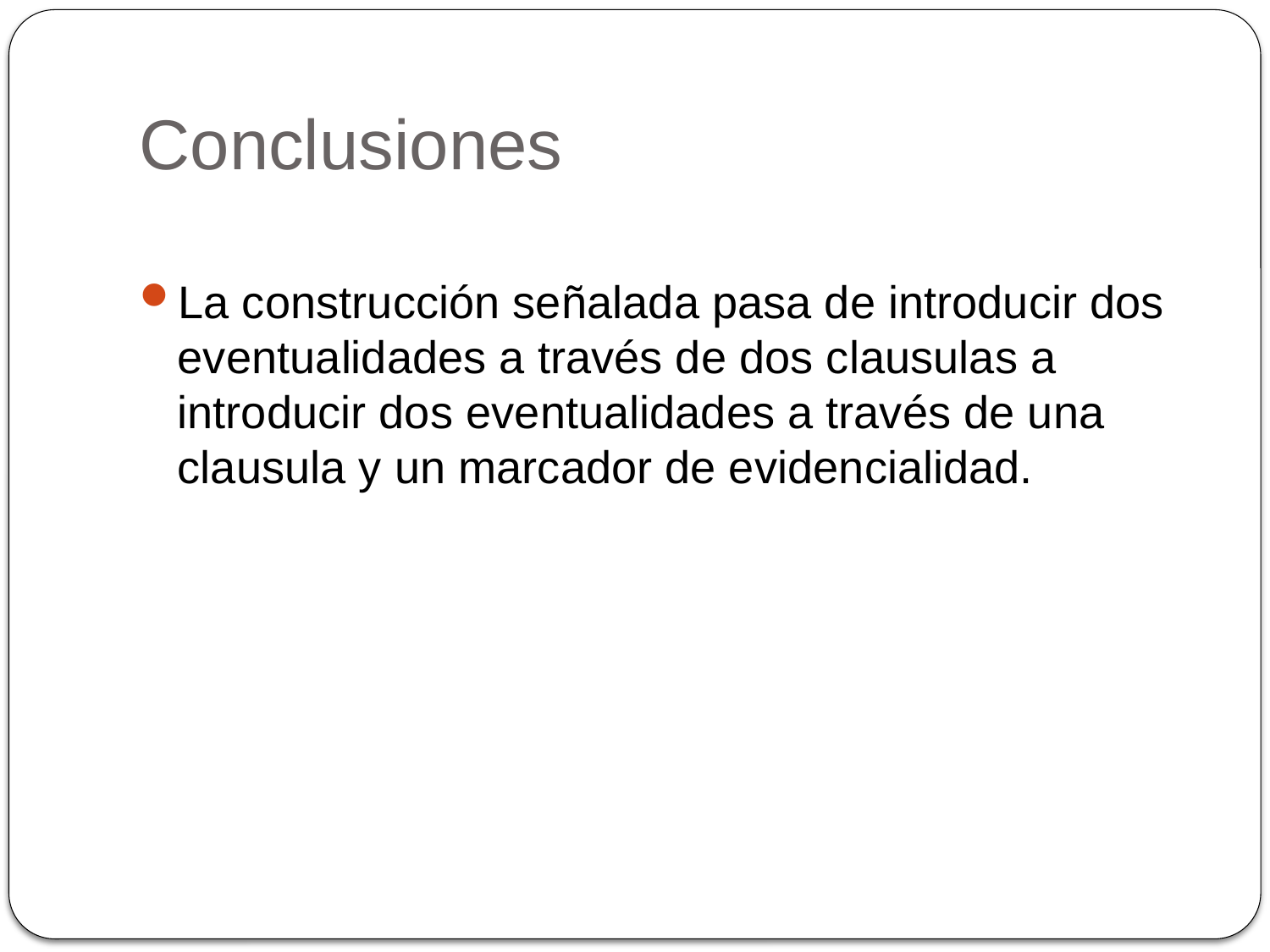

# Conclusiones

La construcción señalada pasa de introducir dos eventualidades a través de dos clausulas a introducir dos eventualidades a través de una clausula y un marcador de evidencialidad.